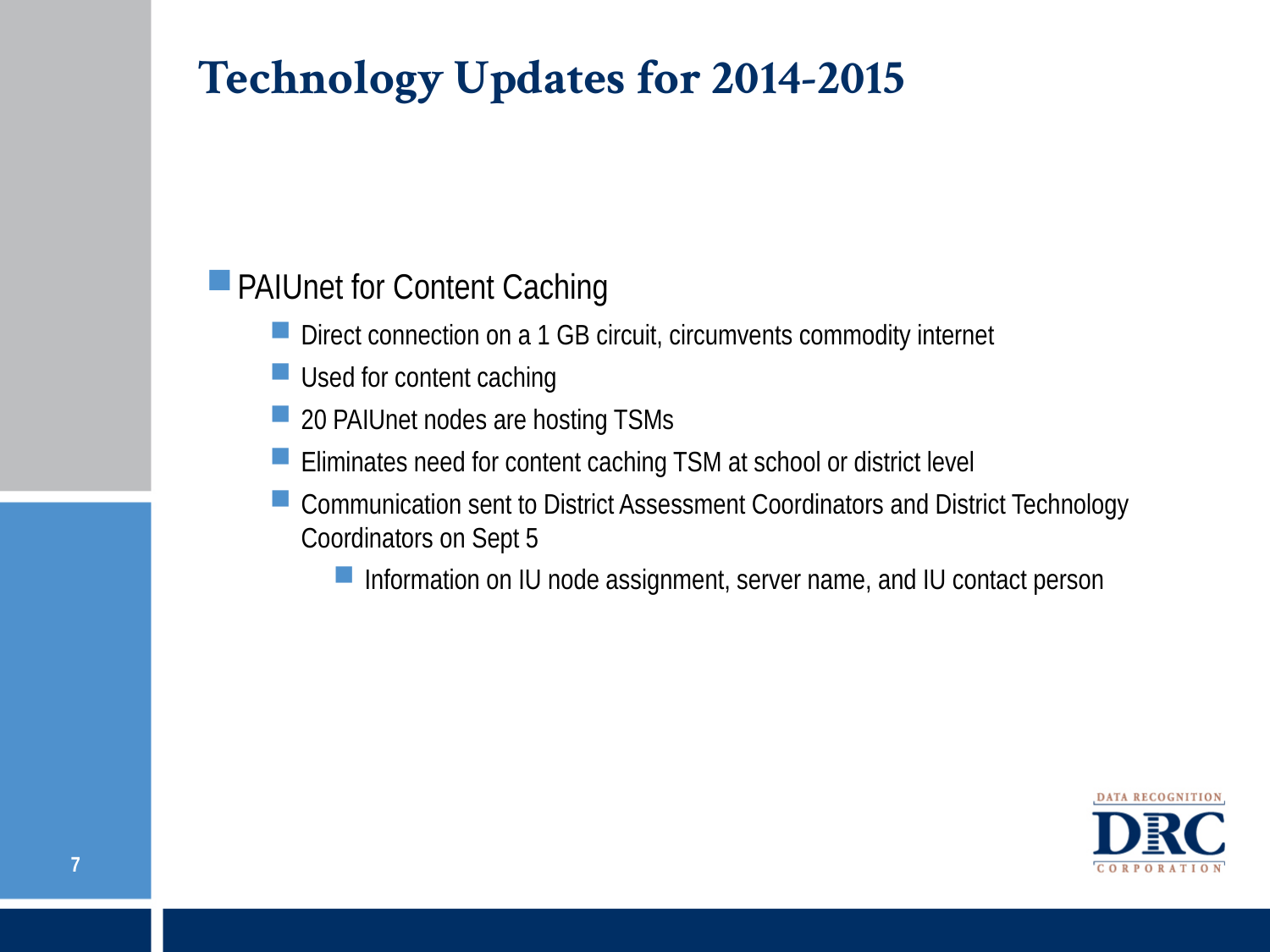

# Technology Updates for 2014-2015

PAIUnet for Content Caching
Direct connection on a 1 GB circuit, circumvents commodity internet
Used for content caching
20 PAIUnet nodes are hosting TSMs
Eliminates need for content caching TSM at school or district level
Communication sent to District Assessment Coordinators and District Technology Coordinators on Sept 5
Information on IU node assignment, server name, and IU contact person
7